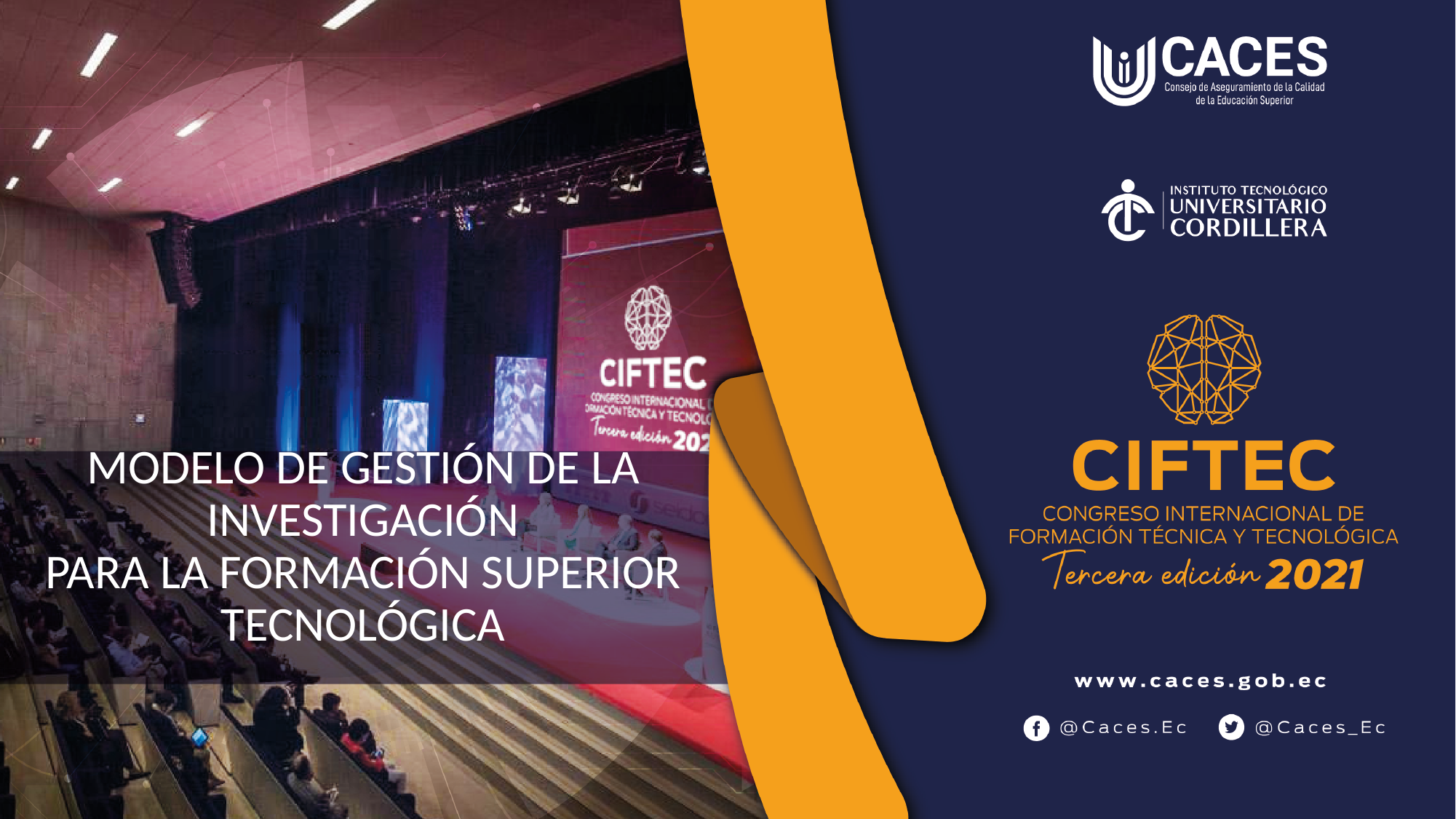

# MODELO DE GESTIÓN DE LA INVESTIGACIÓN PARA LA FORMACIÓN SUPERIOR TECNOLÓGICA